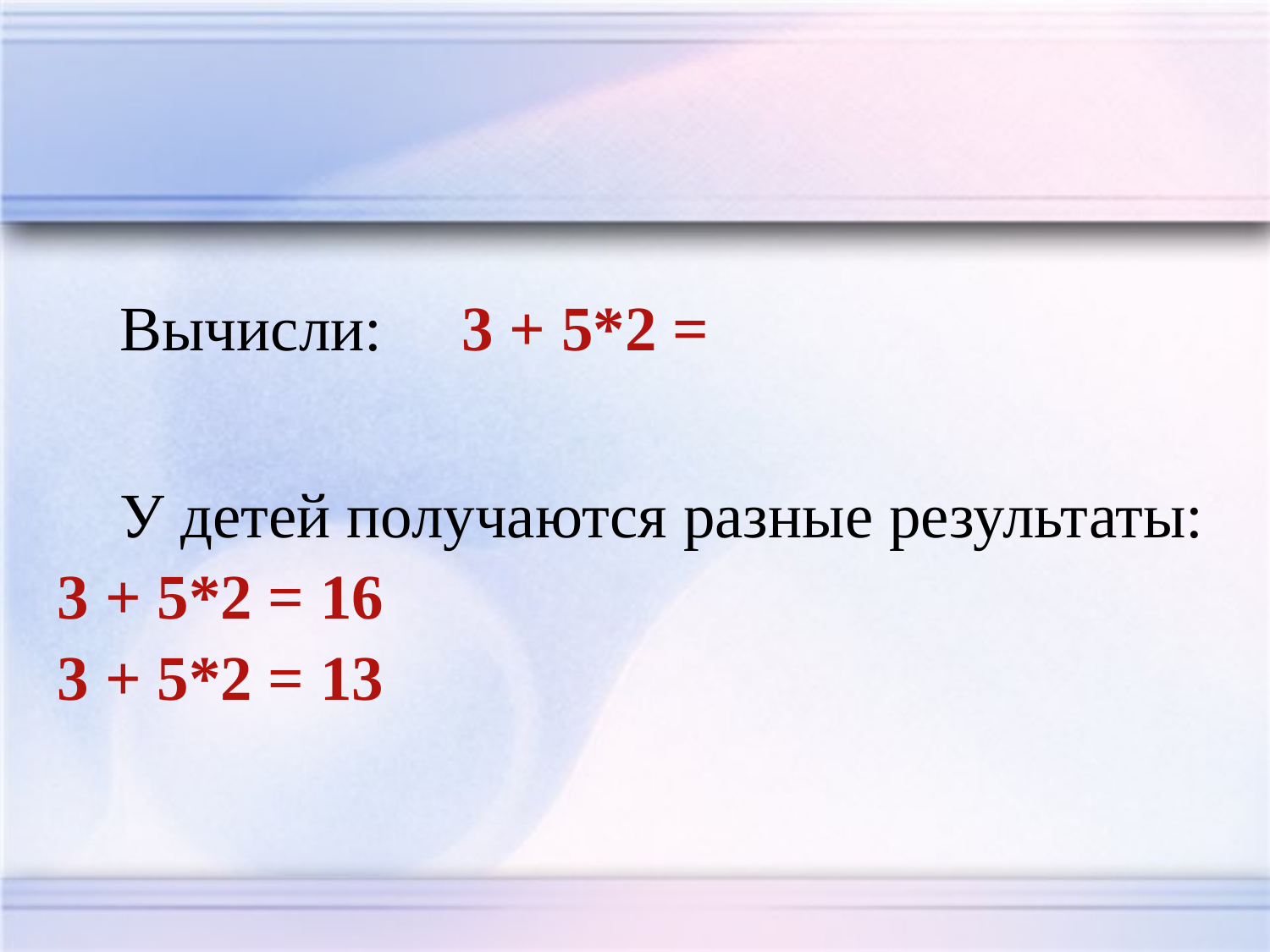

Вычисли:     3 + 5*2 =

У детей получаются разные результаты:
3 + 5*2 = 16
3 + 5*2 = 13